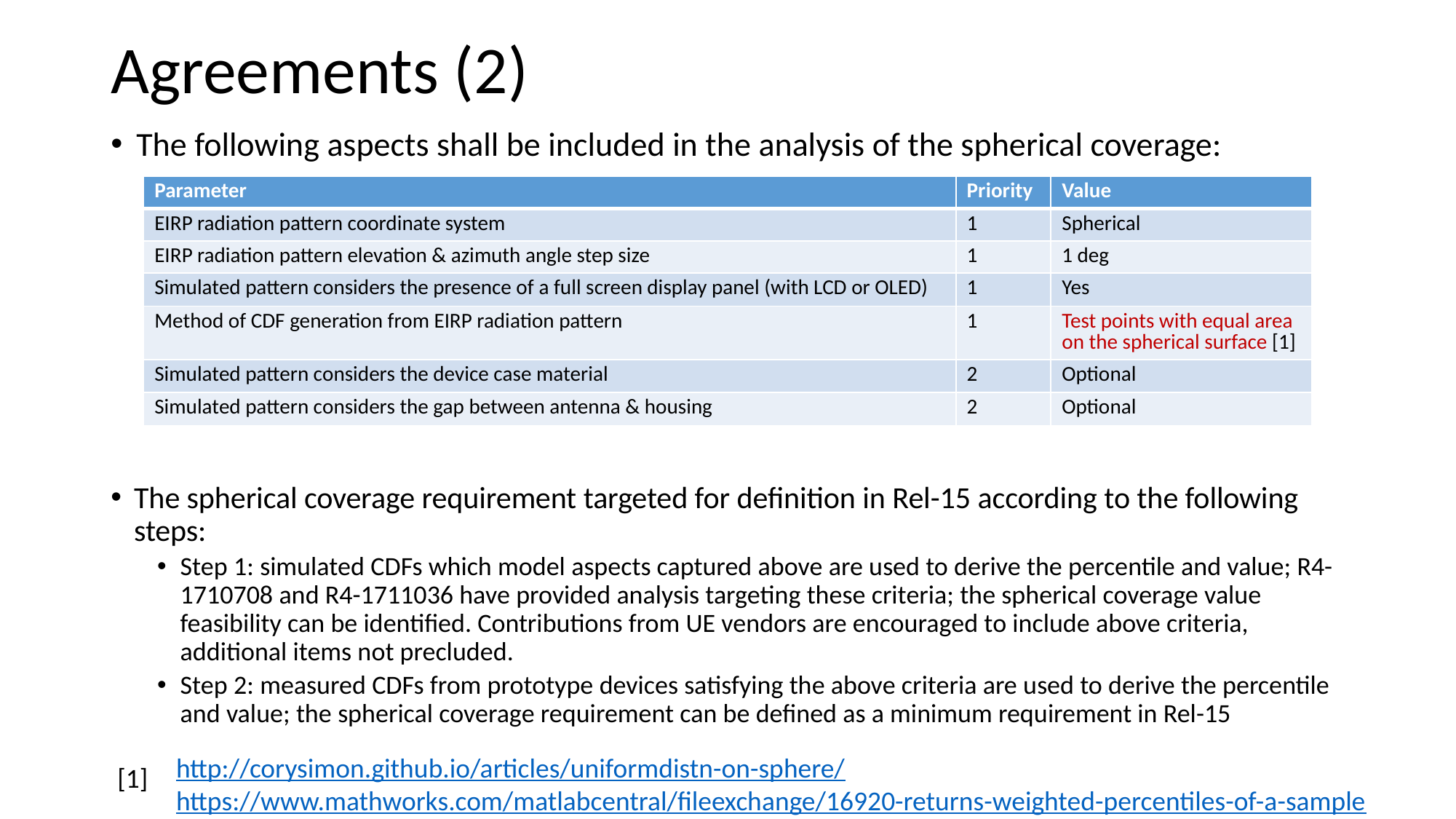

# Agreements (2)
The following aspects shall be included in the analysis of the spherical coverage:
| Parameter | Priority | Value |
| --- | --- | --- |
| EIRP radiation pattern coordinate system | 1 | Spherical |
| EIRP radiation pattern elevation & azimuth angle step size | 1 | 1 deg |
| Simulated pattern considers the presence of a full screen display panel (with LCD or OLED) | 1 | Yes |
| Method of CDF generation from EIRP radiation pattern | 1 | Test points with equal area on the spherical surface [1] |
| Simulated pattern considers the device case material | 2 | Optional |
| Simulated pattern considers the gap between antenna & housing | 2 | Optional |
The spherical coverage requirement targeted for definition in Rel-15 according to the following steps:
Step 1: simulated CDFs which model aspects captured above are used to derive the percentile and value; R4-1710708 and R4-1711036 have provided analysis targeting these criteria; the spherical coverage value feasibility can be identified. Contributions from UE vendors are encouraged to include above criteria, additional items not precluded.
Step 2: measured CDFs from prototype devices satisfying the above criteria are used to derive the percentile and value; the spherical coverage requirement can be defined as a minimum requirement in Rel-15

http://corysimon.github.io/articles/uniformdistn-on-sphere/
https://www.mathworks.com/matlabcentral/fileexchange/16920-returns-weighted-percentiles-of-a-sample

[1]